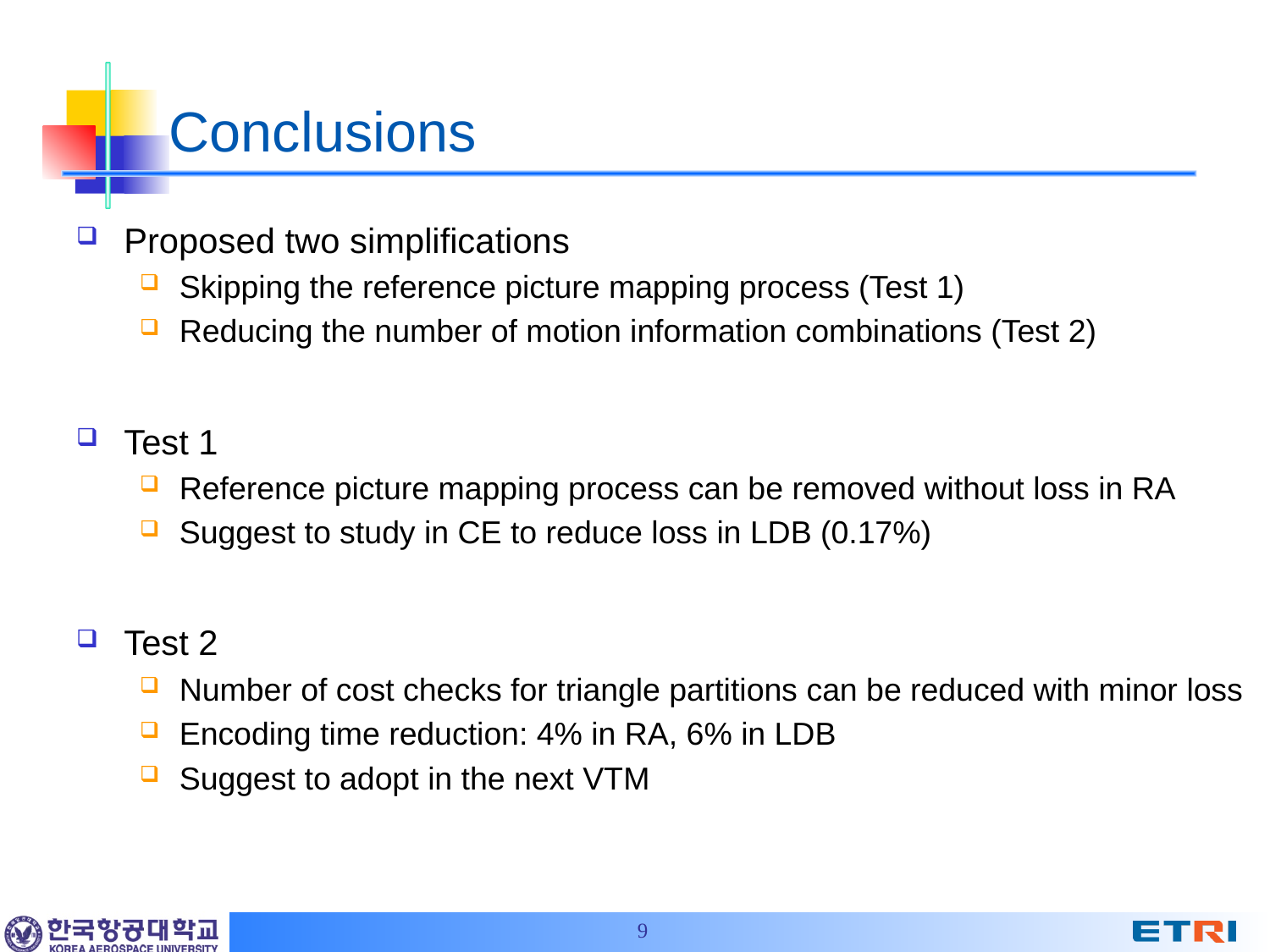

# Conclusions
Proposed two simplifications
Skipping the reference picture mapping process (Test 1)
Reducing the number of motion information combinations (Test 2)

Test 1
Reference picture mapping process can be removed without loss in RA
Suggest to study in CE to reduce loss in LDB (0.17%)

Test 2
Number of cost checks for triangle partitions can be reduced with minor loss
Encoding time reduction: 4% in RA, 6% in LDB
Suggest to adopt in the next VTM